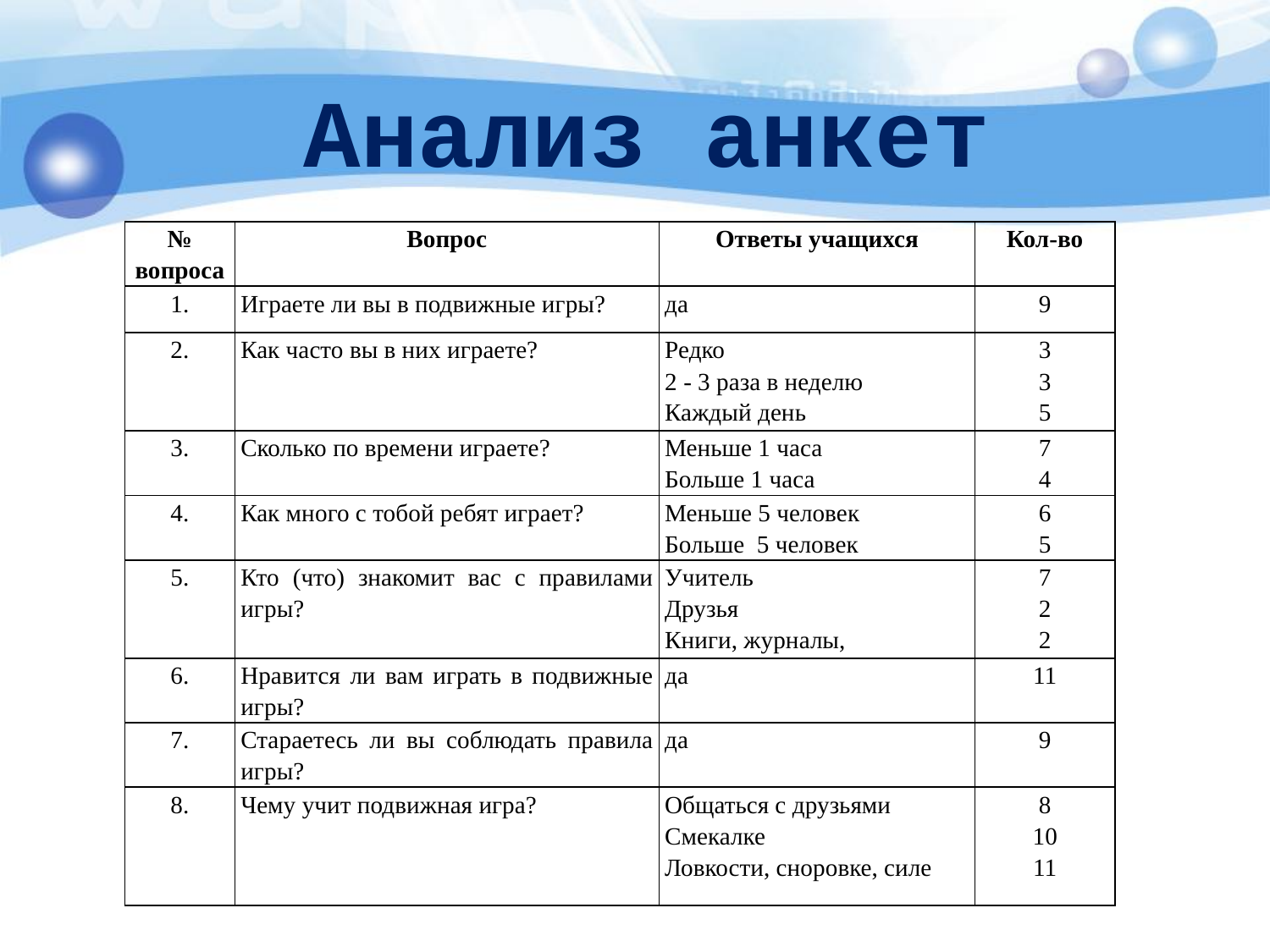

Анализ анкет
| № вопроса | Вопрос | Ответы учащихся | Кол-во |
| --- | --- | --- | --- |
| 1. | Играете ли вы в подвижные игры? | да | 9 |
| 2. | Как часто вы в них играете? | Редко 2 - 3 раза в неделю Каждый день | 3 3 5 |
| 3. | Сколько по времени играете? | Меньше 1 часа Больше 1 часа | 7 4 |
| 4. | Как много с тобой ребят играет? | Меньше 5 человек Больше 5 человек | 6 5 |
| 5. | Кто (что) знакомит вас с правилами игры? | Учитель Друзья Книги, журналы, | 7 2 2 |
| 6. | Нравится ли вам играть в подвижные игры? | да | 11 |
| 7. | Стараетесь ли вы соблюдать правила игры? | да | 9 |
| 8. | Чему учит подвижная игра? | Общаться с друзьями Смекалке Ловкости, сноровке, силе | 8 10 11 |

5
6